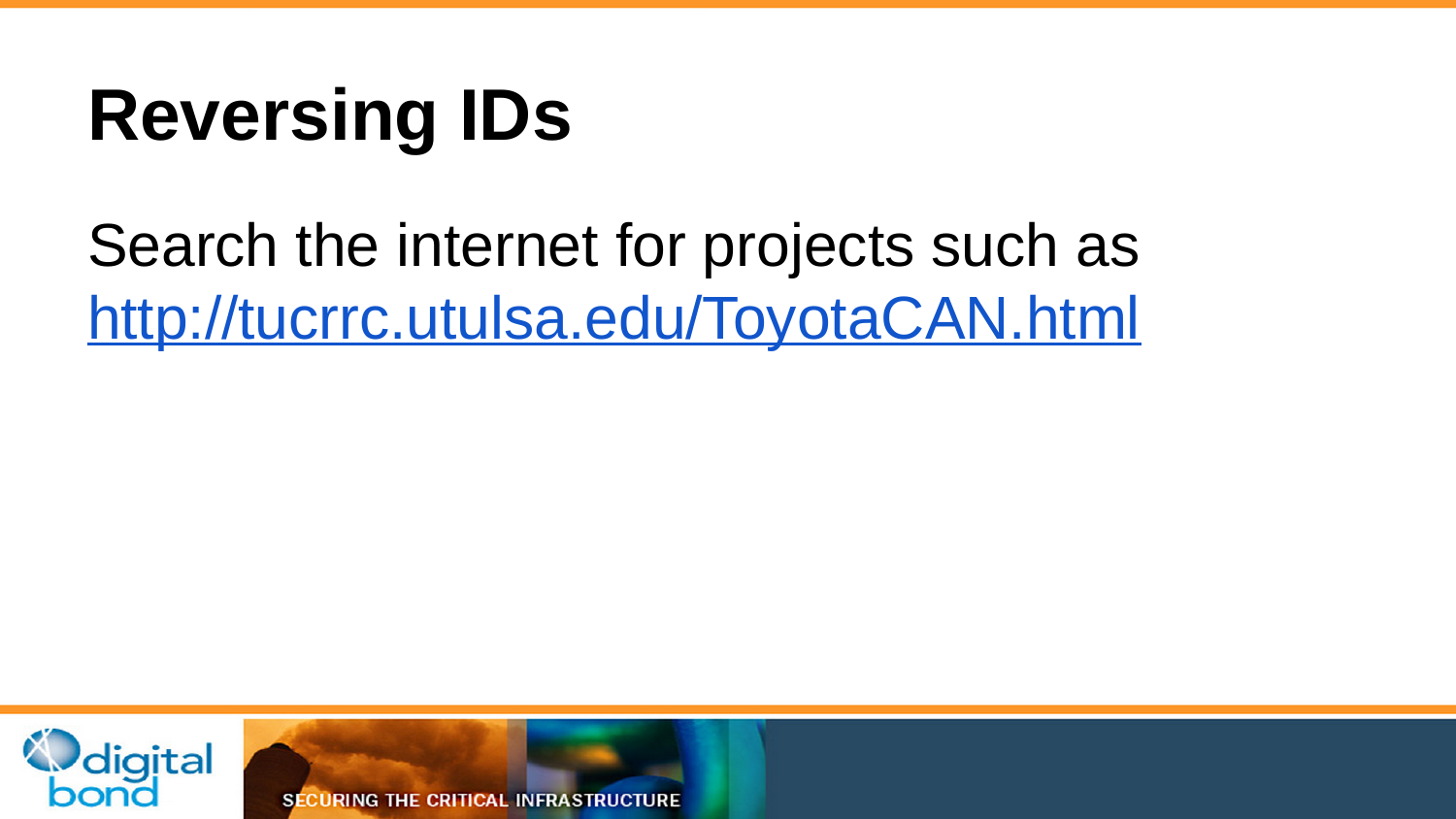

# Reversing IDs
Search the internet for projects such as http://tucrrc.utulsa.edu/ToyotaCAN.html